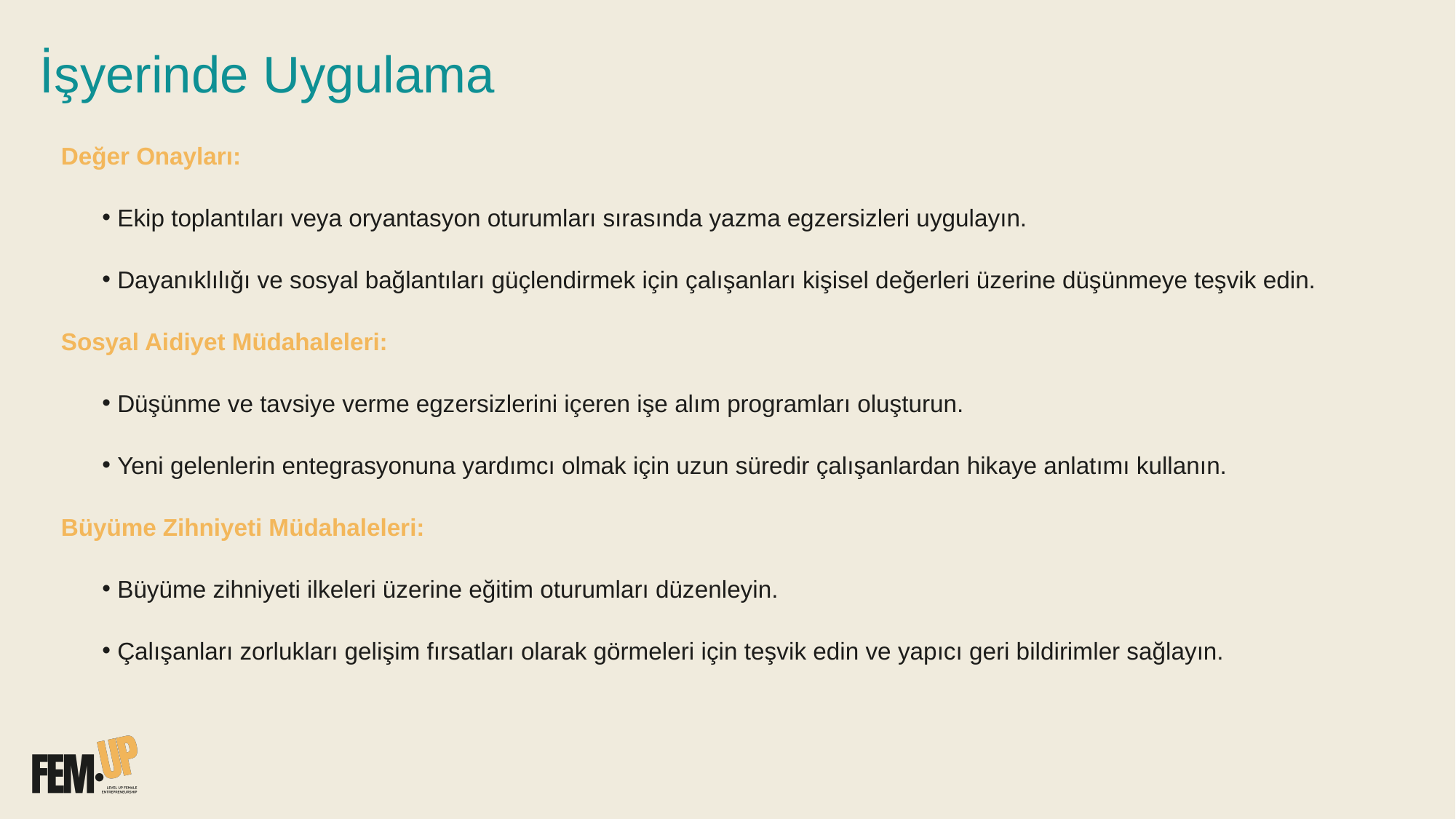

# İşyerinde Uygulama
Değer Onayları:
 Ekip toplantıları veya oryantasyon oturumları sırasında yazma egzersizleri uygulayın.
 Dayanıklılığı ve sosyal bağlantıları güçlendirmek için çalışanları kişisel değerleri üzerine düşünmeye teşvik edin.
Sosyal Aidiyet Müdahaleleri:
 Düşünme ve tavsiye verme egzersizlerini içeren işe alım programları oluşturun.
 Yeni gelenlerin entegrasyonuna yardımcı olmak için uzun süredir çalışanlardan hikaye anlatımı kullanın.
Büyüme Zihniyeti Müdahaleleri:
 Büyüme zihniyeti ilkeleri üzerine eğitim oturumları düzenleyin.
 Çalışanları zorlukları gelişim fırsatları olarak görmeleri için teşvik edin ve yapıcı geri bildirimler sağlayın.